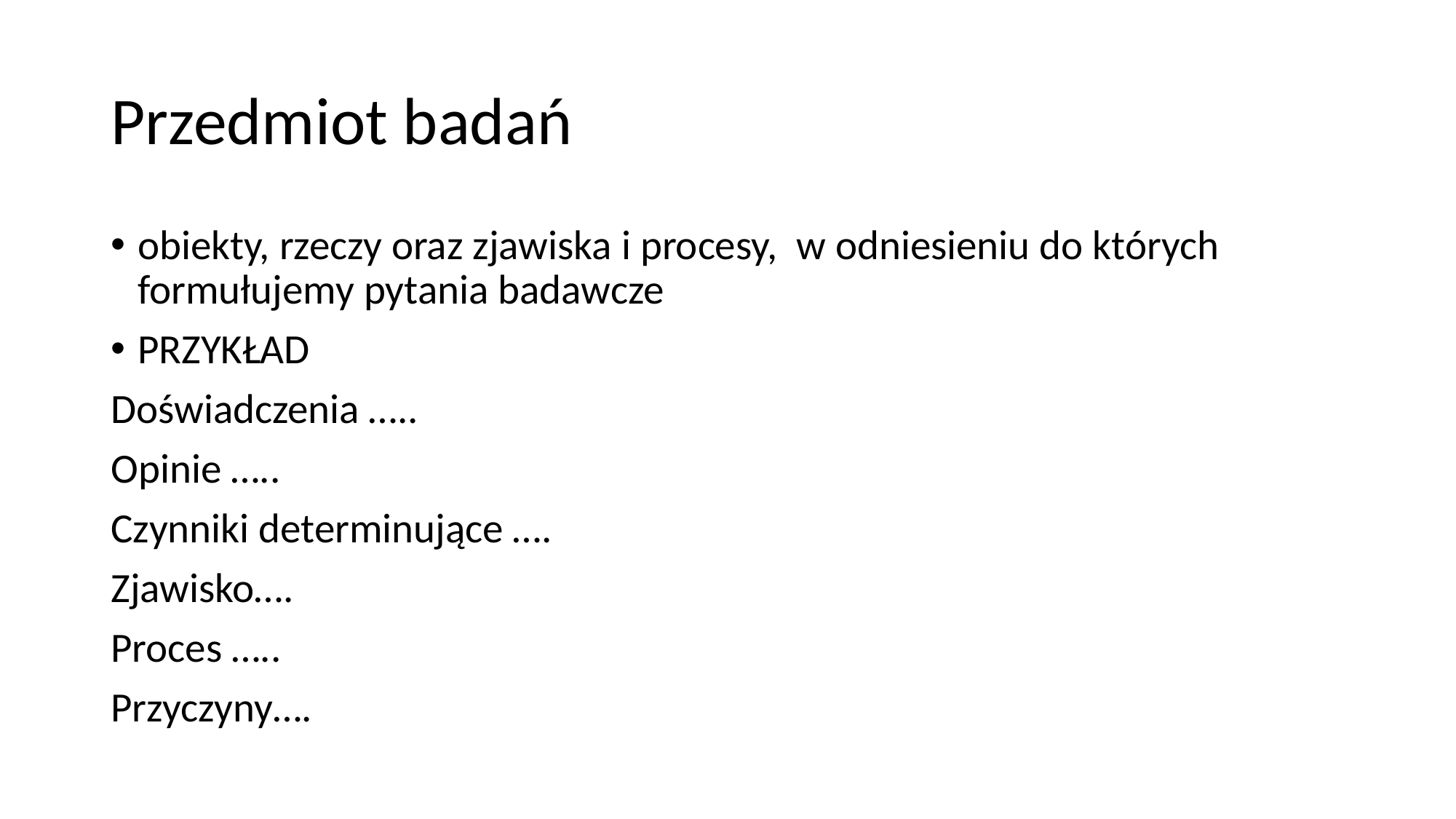

# Przedmiot badań
obiekty, rzeczy oraz zjawiska i procesy,  w odniesieniu do których formułujemy pytania badawcze
PRZYKŁAD
Doświadczenia …..
Opinie …..
Czynniki determinujące ….
Zjawisko….
Proces …..
Przyczyny….